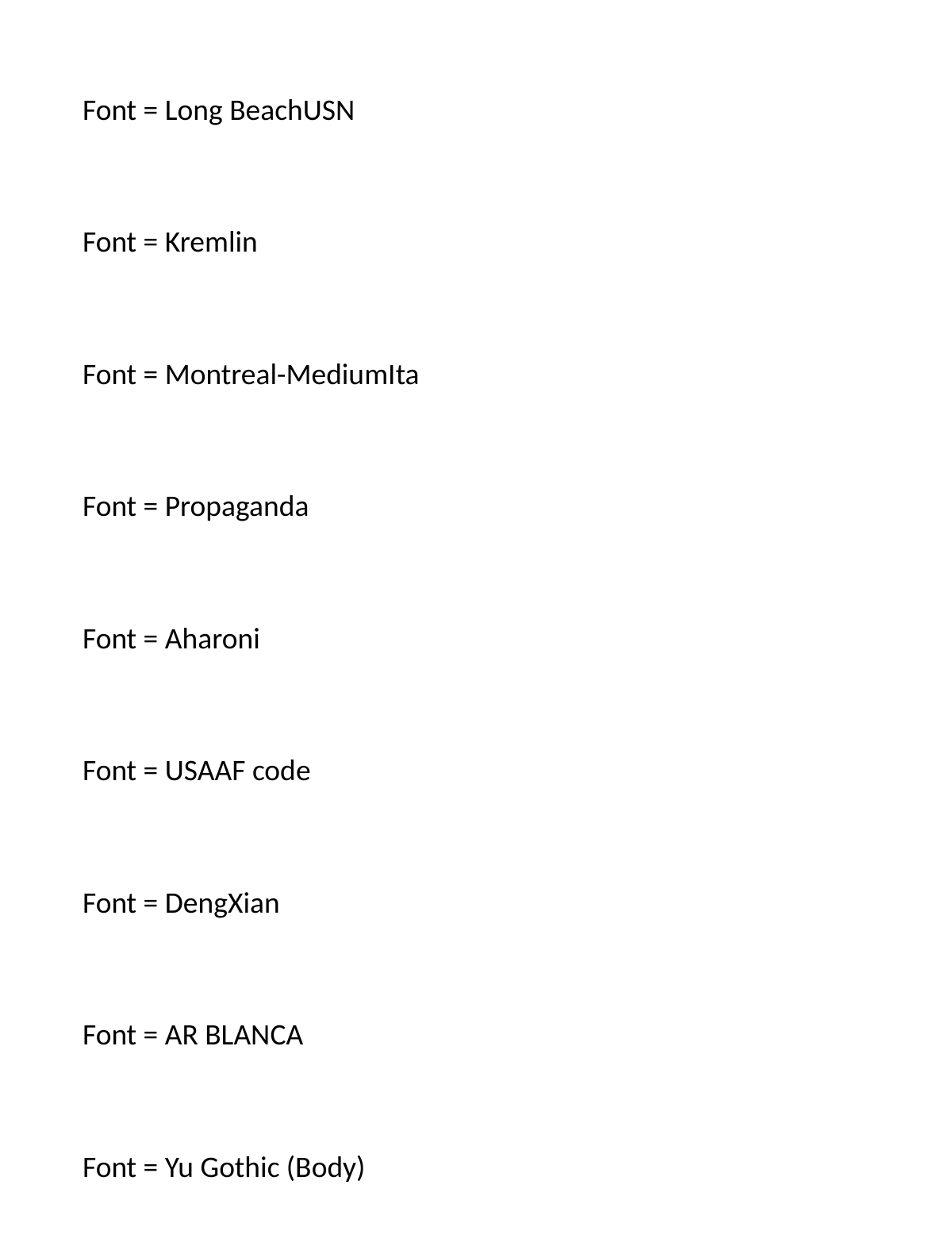

Font = Long BeachUSN
Font = Kremlin
Font = Montreal-MediumIta
Font = Propaganda
Font = Aharoni
Font = USAAF code
Font = DengXian
Font = AR BLANCA
Font = Yu Gothic (Body)